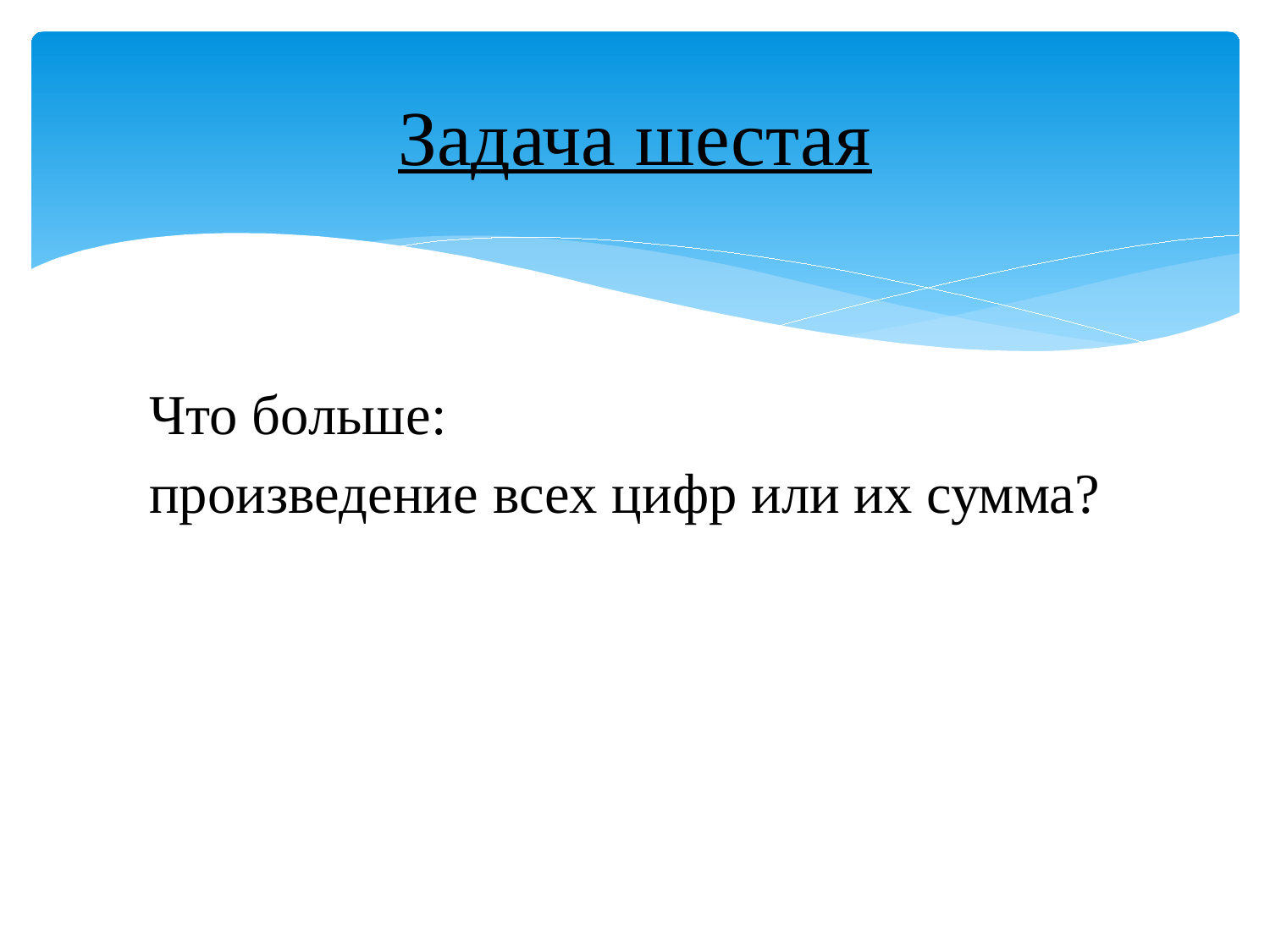

# Задача шестая
Что больше:
произведение всех цифр или их сумма?